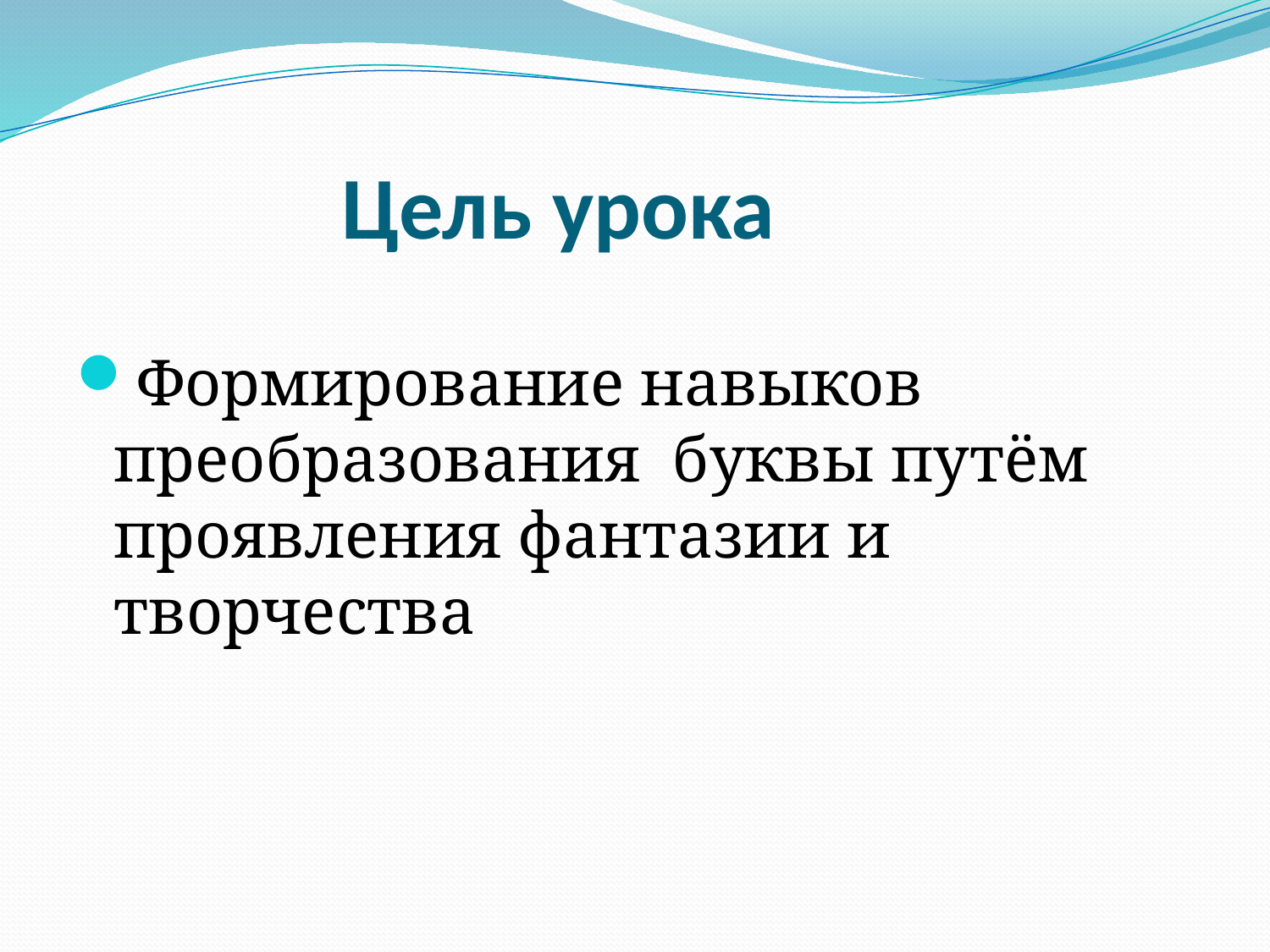

# Цель урока

Формирование навыков преобразования  буквы путём проявления фантазии и творчества